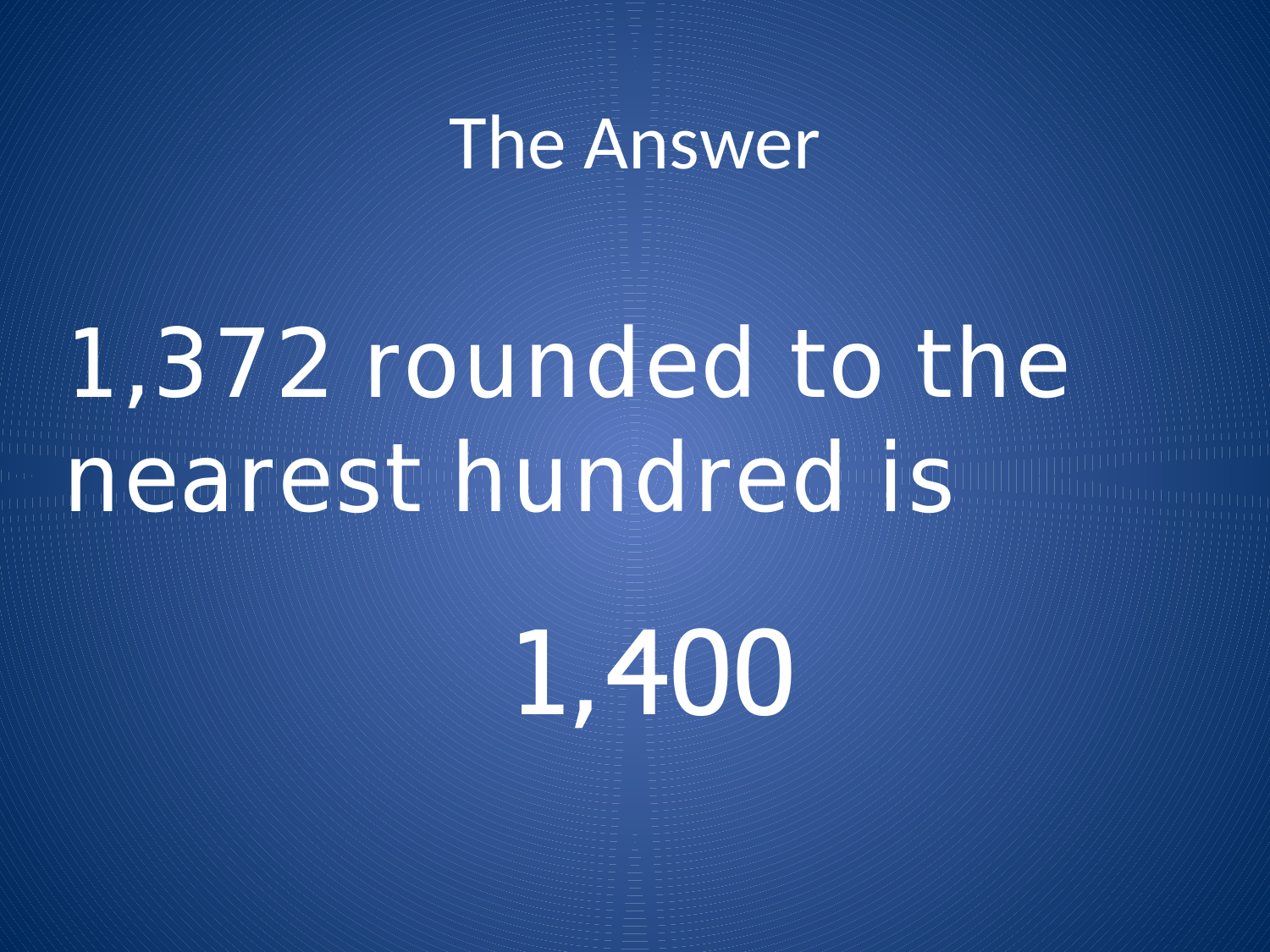

# The Answer
1,372 rounded to the nearest hundred is

    1,400